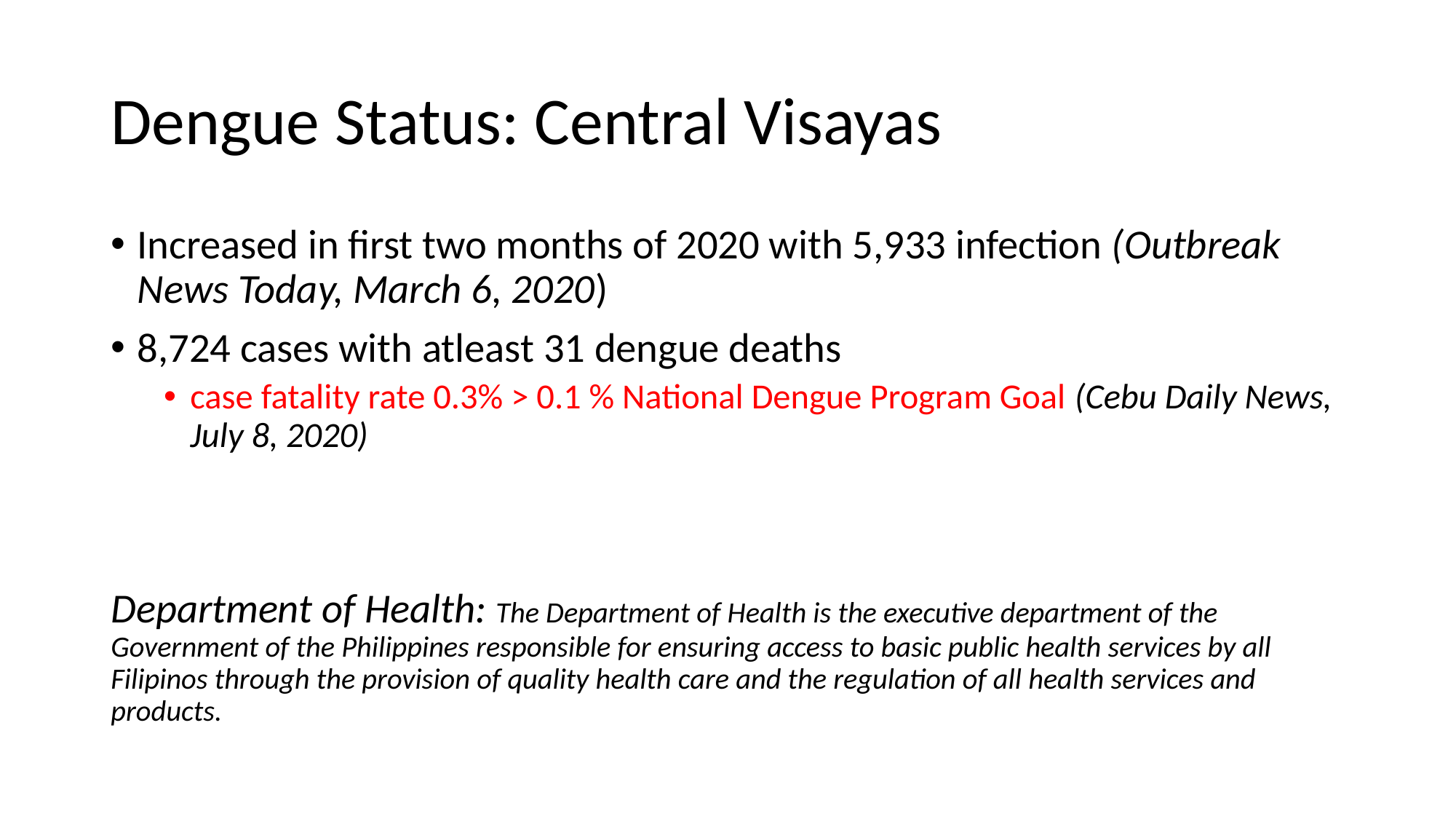

# Dengue Status: Central Visayas
Increased in first two months of 2020 with 5,933 infection (Outbreak News Today, March 6, 2020)
8,724 cases with atleast 31 dengue deaths
case fatality rate 0.3% > 0.1 % National Dengue Program Goal (Cebu Daily News, July 8, 2020)

Department of Health: The Department of Health is the executive department of the Government of the Philippines responsible for ensuring access to basic public health services by all Filipinos through the provision of quality health care and the regulation of all health services and products.